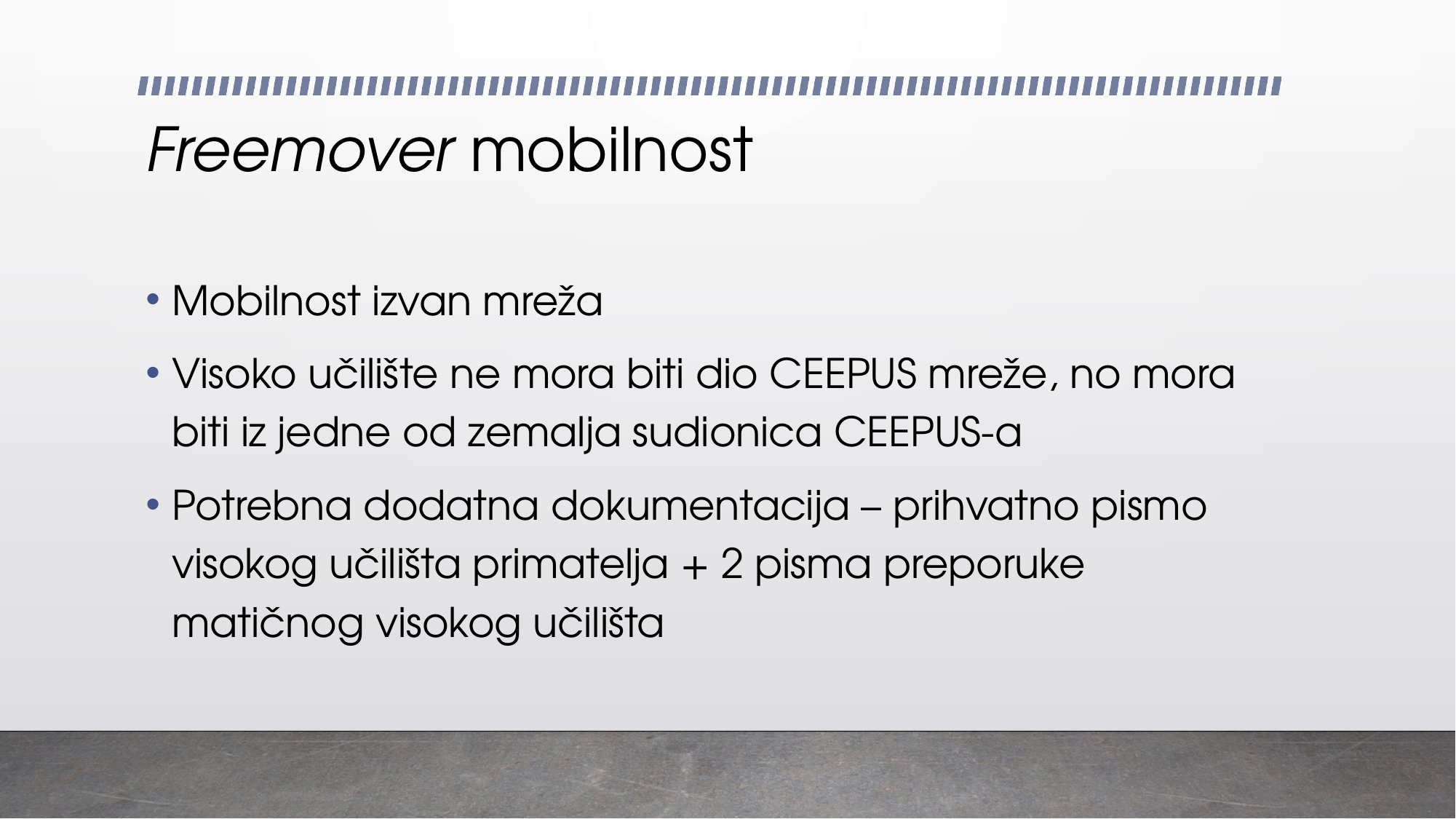

# Freemover mobilnost
Mobilnost izvan mreža
Visoko učilište ne mora biti dio CEEPUS mreže, no mora biti iz jedne od zemalja sudionica CEEPUS-a
Potrebna dodatna dokumentacija – prihvatno pismo visokog učilišta primatelja + 2 pisma preporuke matičnog visokog učilišta